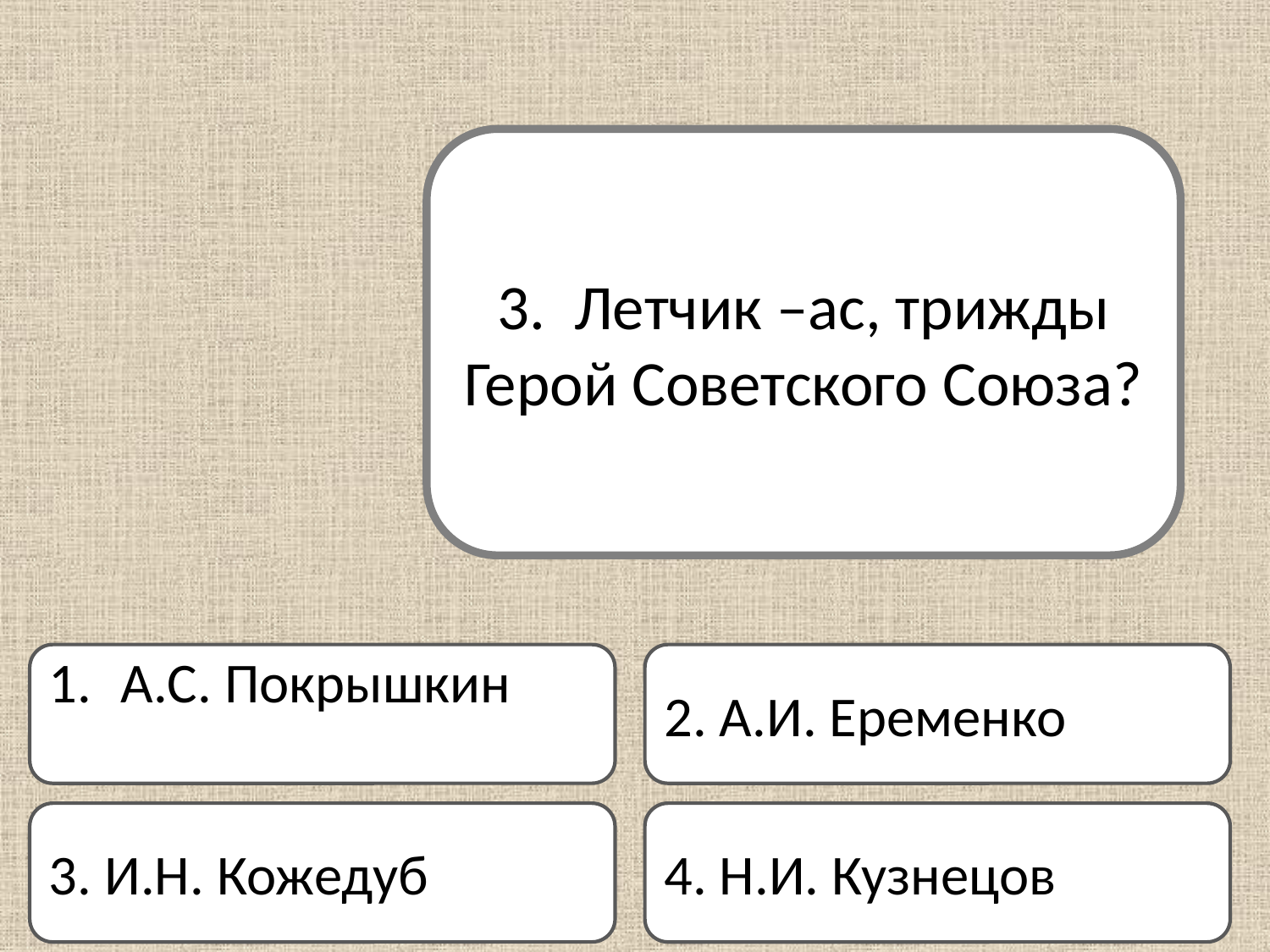

3.  Летчик –ас, трижды Герой Советского Союза?
А.С. Покрышкин

2. А.И. Еременко
3. И.Н. Кожедуб
4. Н.И. Кузнецов